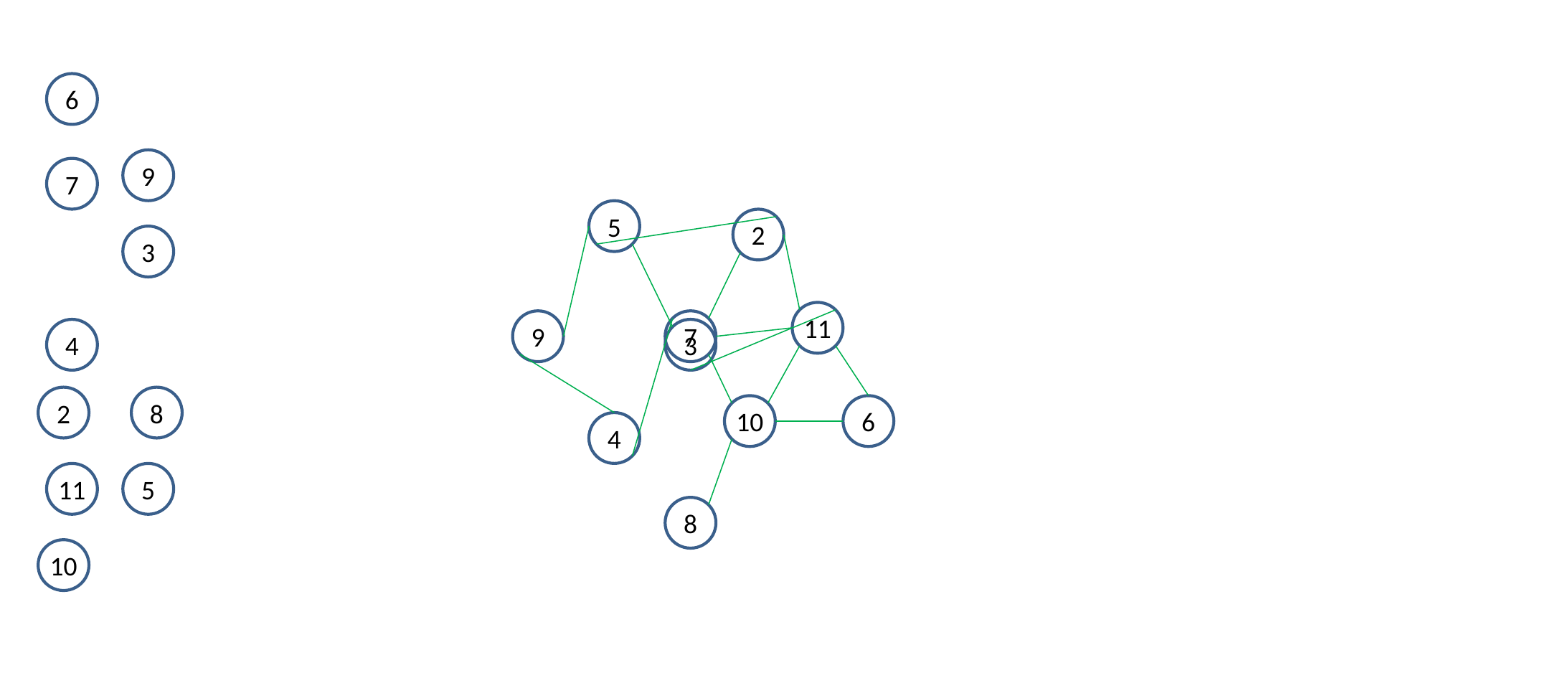

6
9
7
5
2
3
11
9
7
4
3
2
8
10
6
4
11
5
8
10